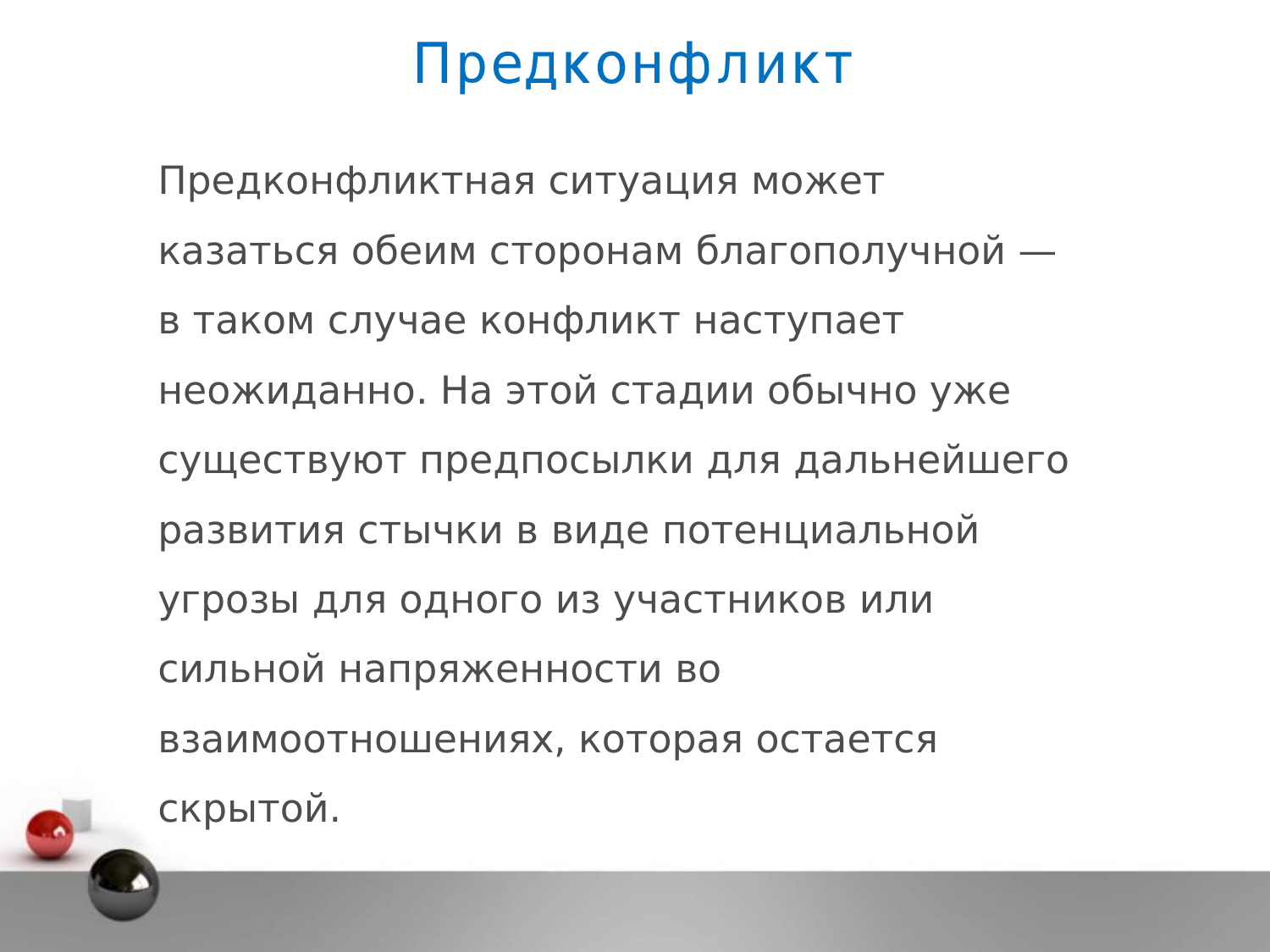

# Предконфликт
Предконфликтная ситуация может казаться обеим сторонам благополучной — в таком случае конфликт наступает неожиданно. На этой стадии обычно уже существуют предпосылки для дальнейшего развития стычки в виде потенциальной угрозы для одного из участников или сильной напряженности во взаимоотношениях, которая остается скрытой.